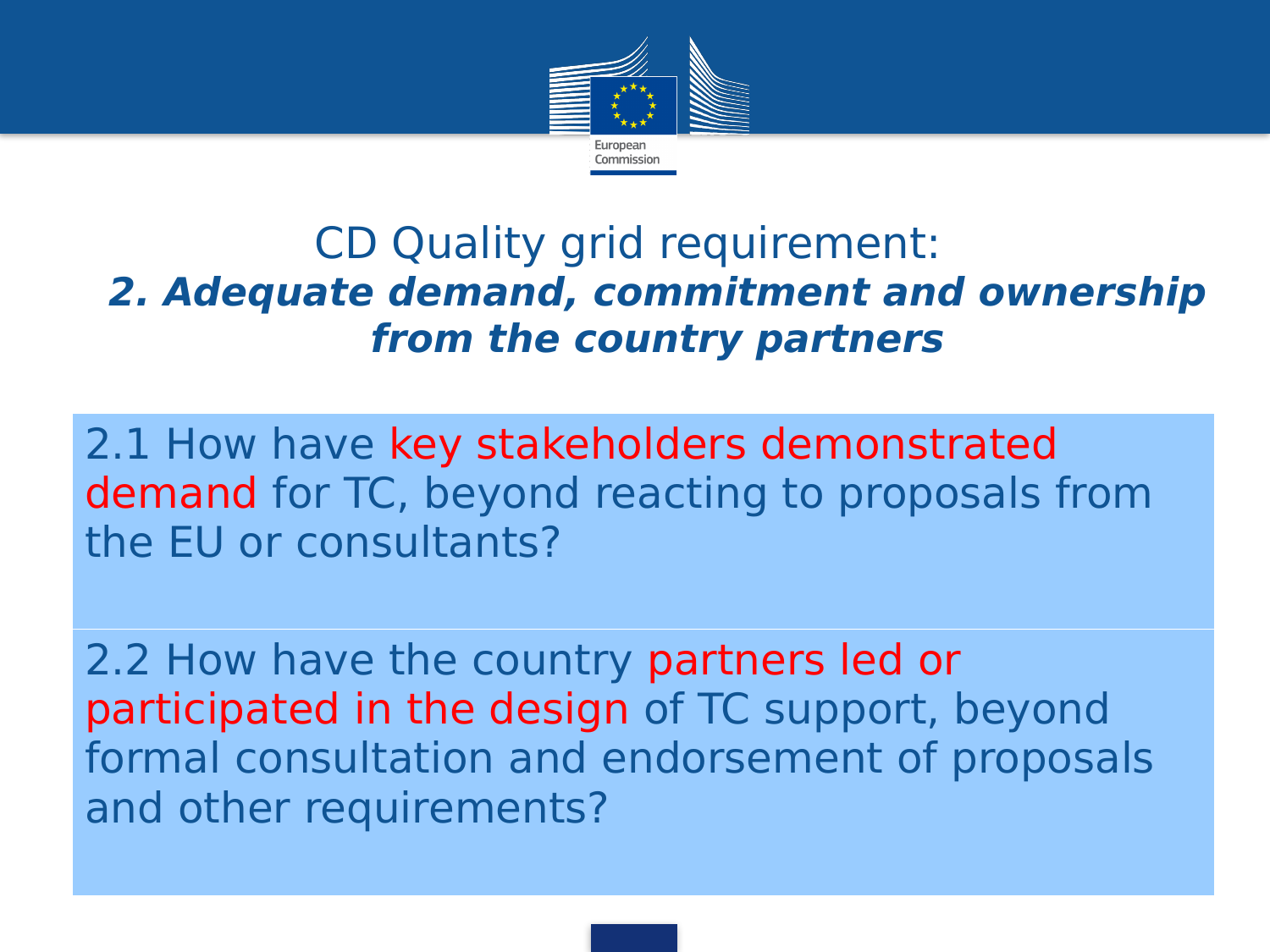

# CD Quality grid requirement: 2. Adequate demand, commitment and ownership from the country partners
| 2.1 How have key stakeholders demonstrated demand for TC, beyond reacting to proposals from the EU or consultants? |
| --- |
| 2.2 How have the country partners led or participated in the design of TC support, beyond formal consultation and endorsement of proposals and other requirements? |